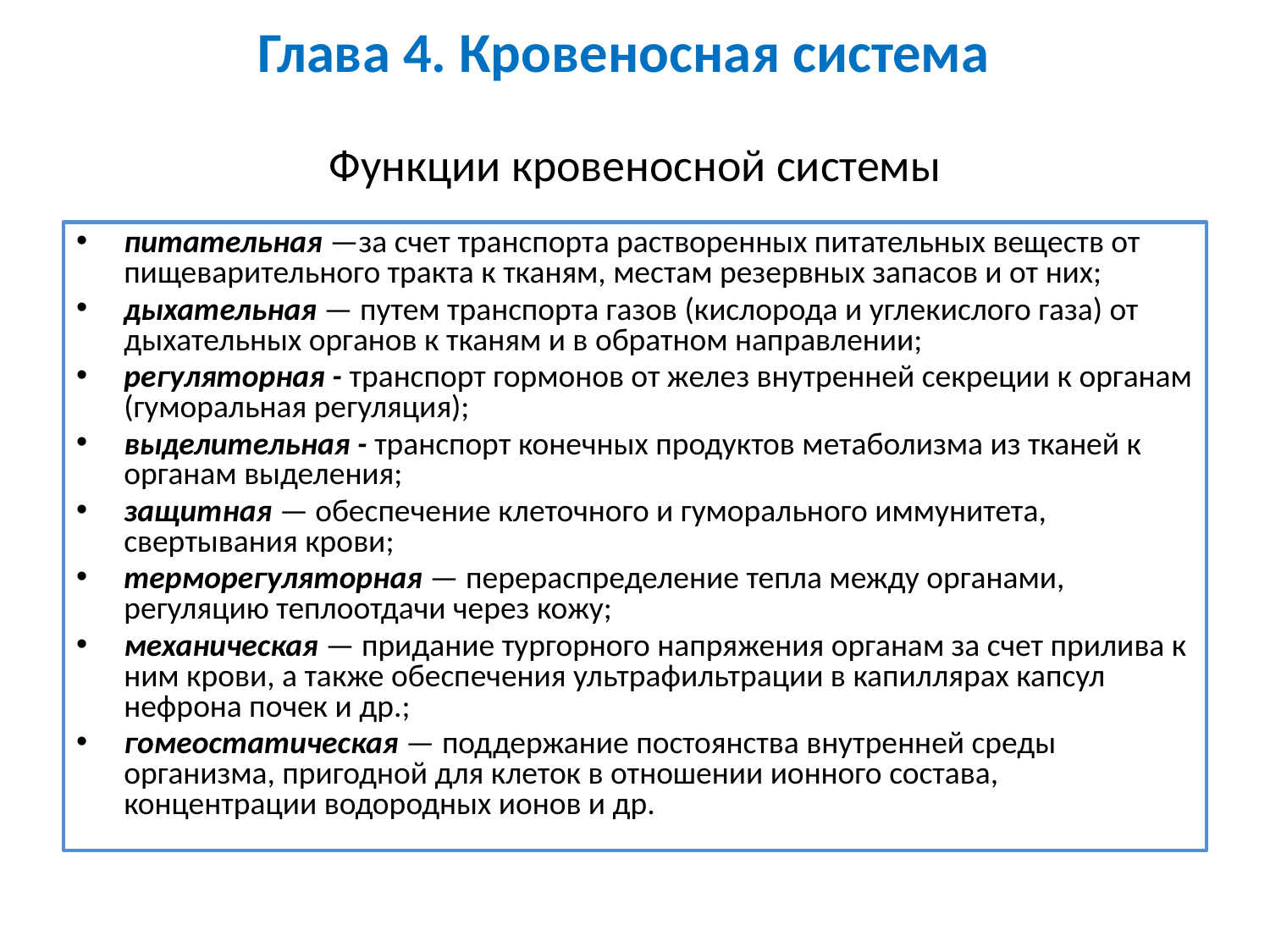

Глава 4. Кровеносная система
# Функции кровеносной системы
питательная —за счет транспорта растворенных питательных веществ от пищеварительного тракта к тканям, местам резервных запасов и от них;
дыхательная — путем транспорта газов (кислорода и углекислого газа) от дыхательных органов к тканям и в обратном направлении;
регуляторная - транспорт гормонов от желез внутренней секреции к органам (гуморальная регуляция);
выделительная - транспорт конечных продуктов метаболизма из тканей к органам выделения;
защитная — обеспечение клеточного и гуморального иммунитета, свертывания крови;
терморегуляторная — перераспределение тепла между органами, регуляцию теплоотдачи через кожу;
механическая — придание тургорного напряжения органам за счет прилива к ним крови, а также обеспечения ультрафильтрации в капиллярах капсул нефрона почек и др.;
гомеостатическая — поддержание постоянства внутренней среды организма, пригодной для клеток в отношении ионного состава, концентрации водородных ионов и др.